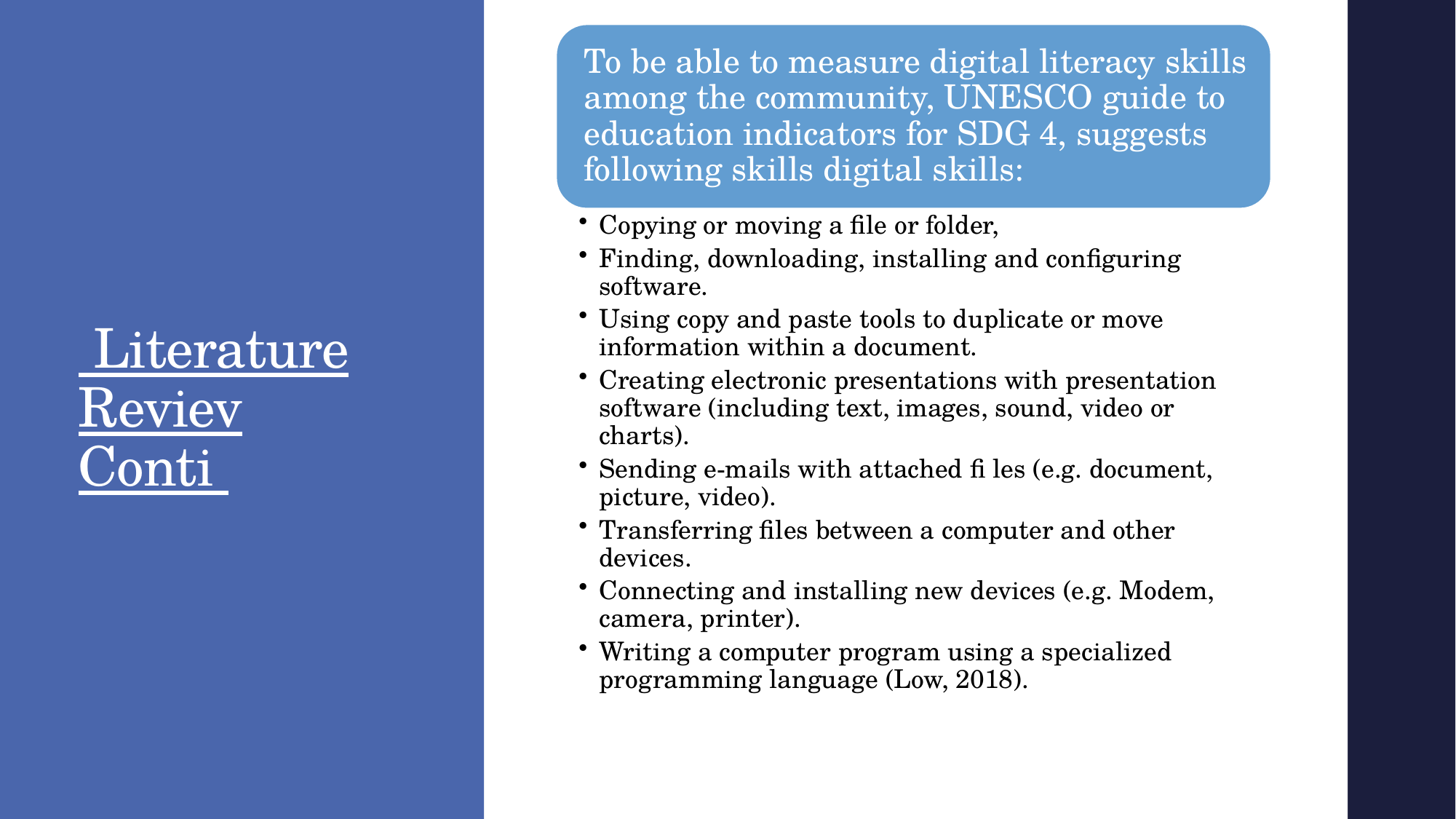

To be able to measure digital literacy skills among the community, UNESCO guide to education indicators for SDG 4, suggests following skills digital skills:
Copying or moving a file or folder,
Finding, downloading, installing and configuring software.
Using copy and paste tools to duplicate or move information within a document.
Creating electronic presentations with presentation software (including text, images, sound, video or charts).
Sending e-mails with attached fi les (e.g. document, picture, video).
Transferring files between a computer and other devices.
Connecting and installing new devices (e.g. Modem, camera, printer).
Writing a computer program using a specialized programming language (Low, 2018).
# Literature Reviev Conti